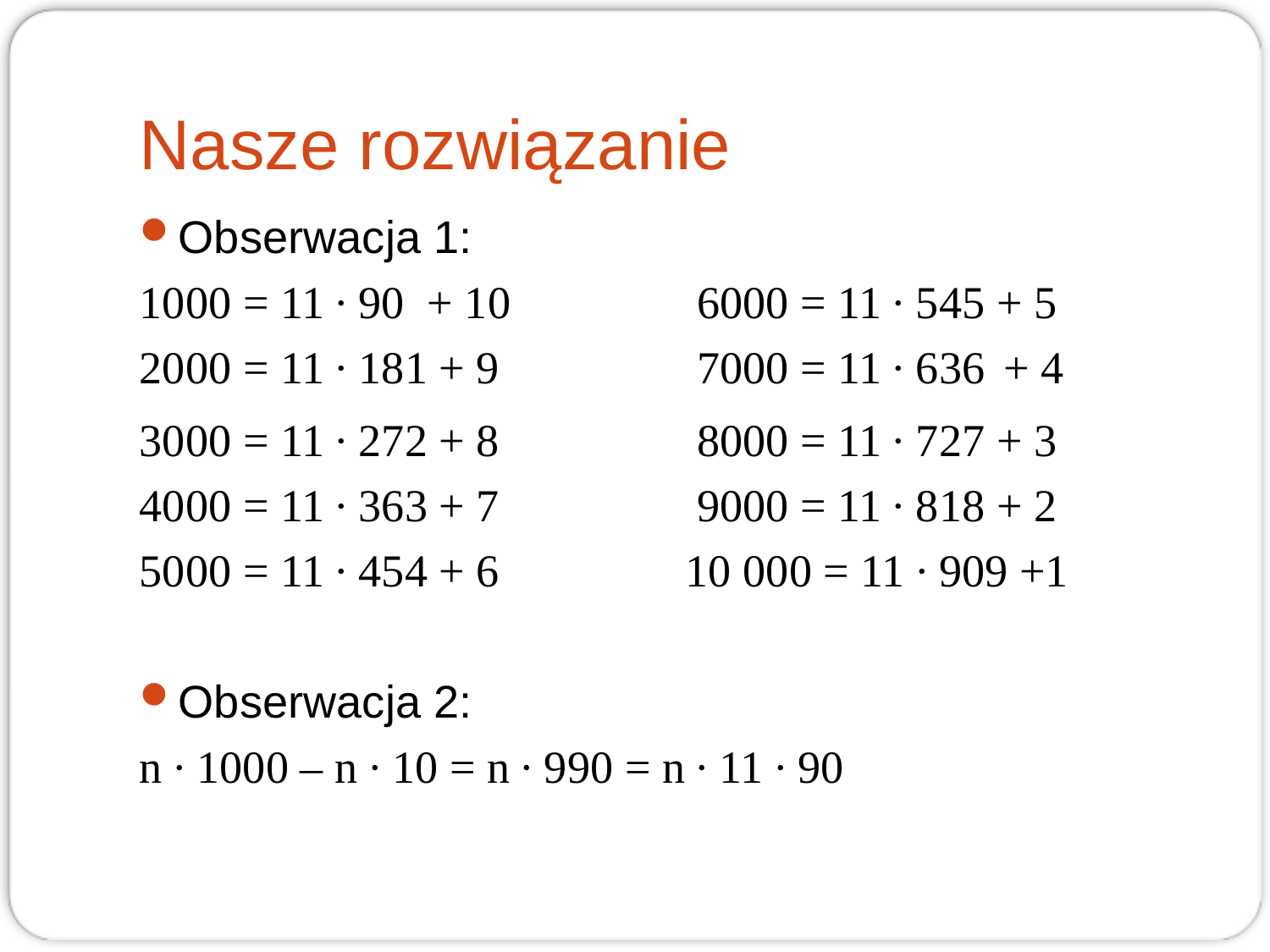

# Nasze rozwiązanie
Obserwacja 1:
1000 = 11 ∙ 90  + 10		 6000 = 11 ∙ 545 + 5
2000 = 11 ∙ 181 + 9		 7000 = 11 ∙ 636  + 4
3000 = 11 ∙ 272 + 8		 8000 = 11 ∙ 727 + 3
4000 = 11 ∙ 363 + 7		 9000 = 11 ∙ 818 + 2
5000 = 11 ∙ 454 + 6		10 000 = 11 ∙ 909 +1

Obserwacja 2:
n ∙ 1000 – n ∙ 10 = n ∙ 990 = n ∙ 11 ∙ 90